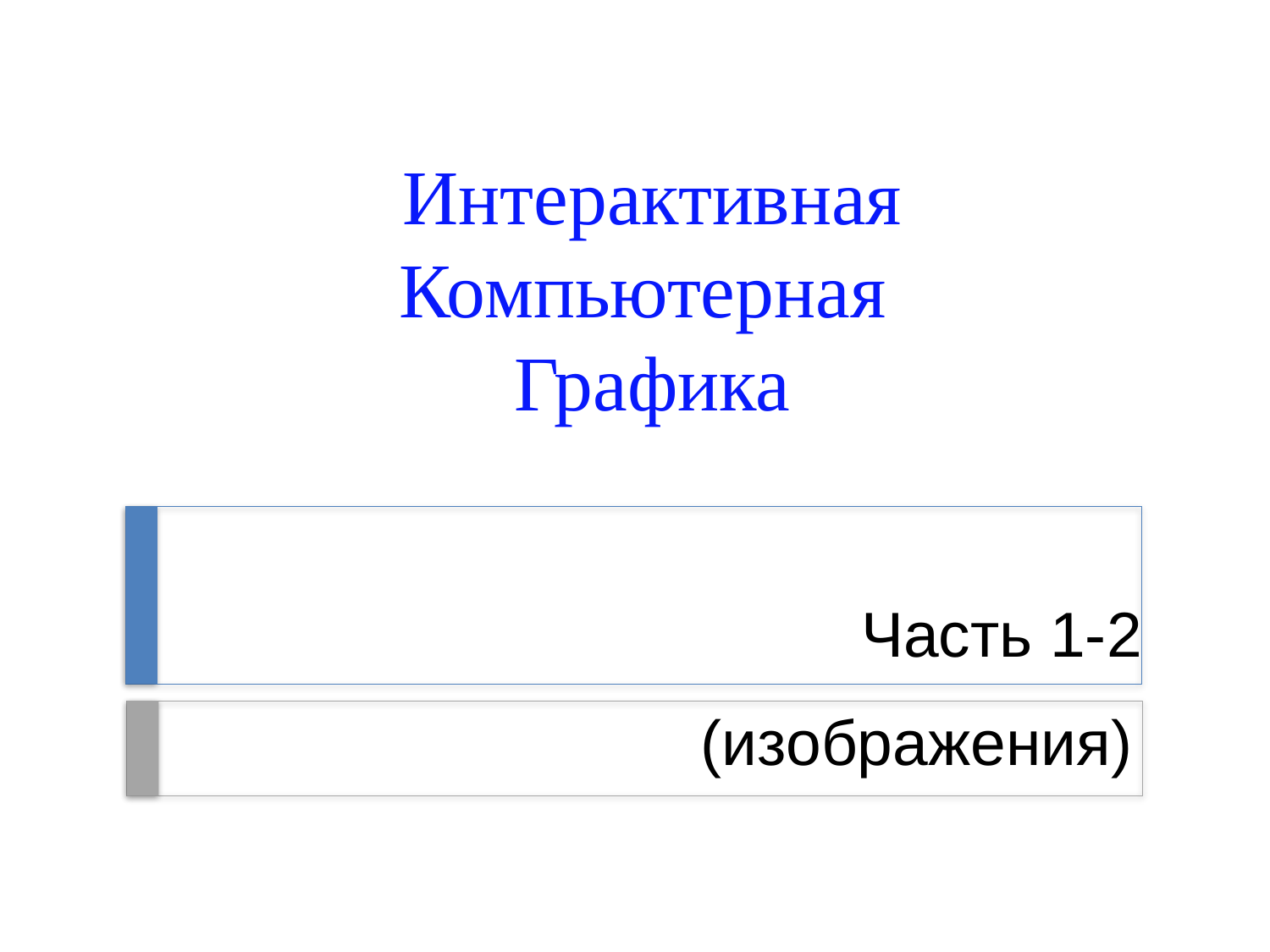

Интерактивная
Компьютерная
Графика
Часть 1-2
# (изображения)